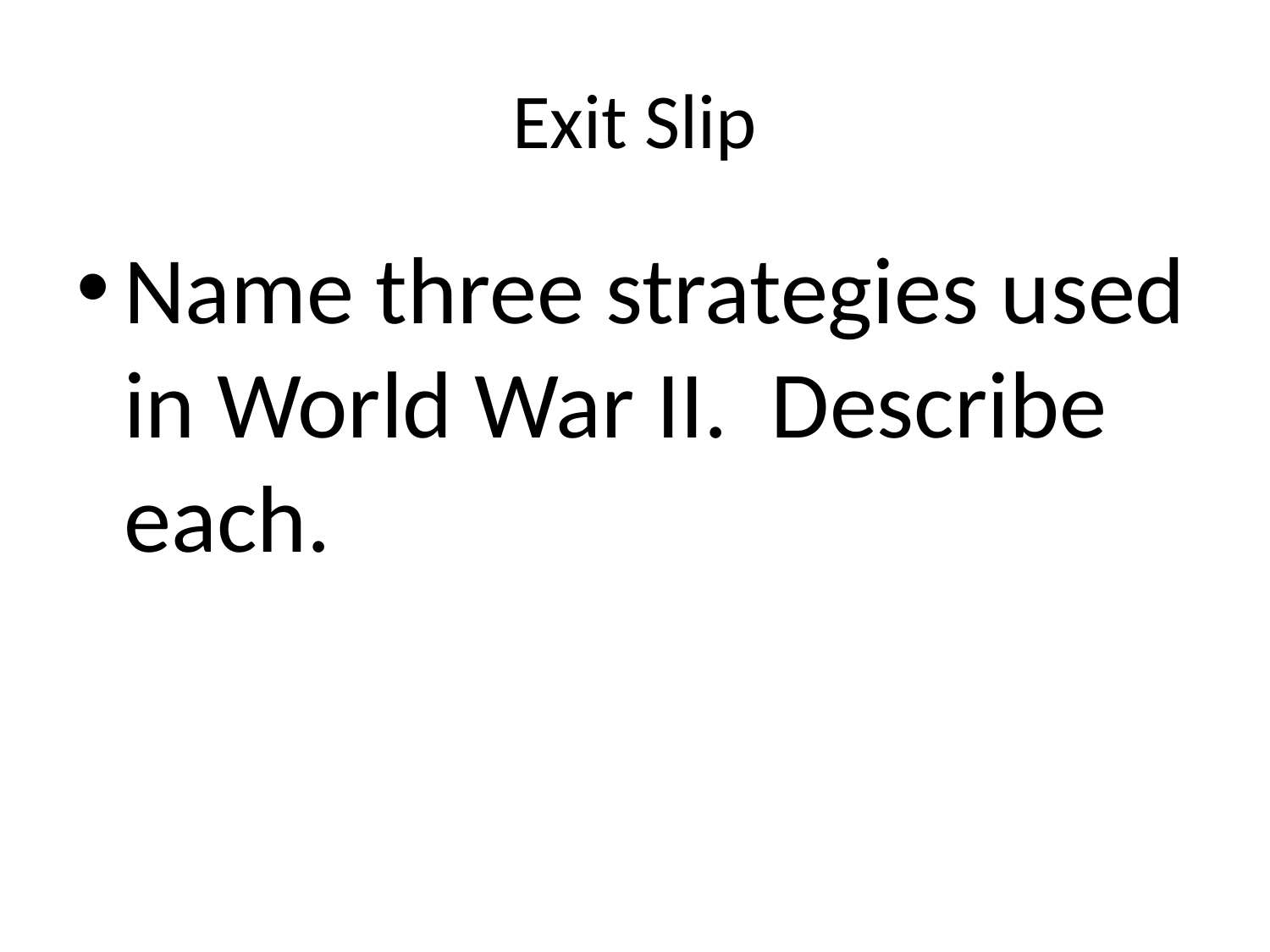

# Exit Slip
Name three strategies used in World War II.  Describe each.